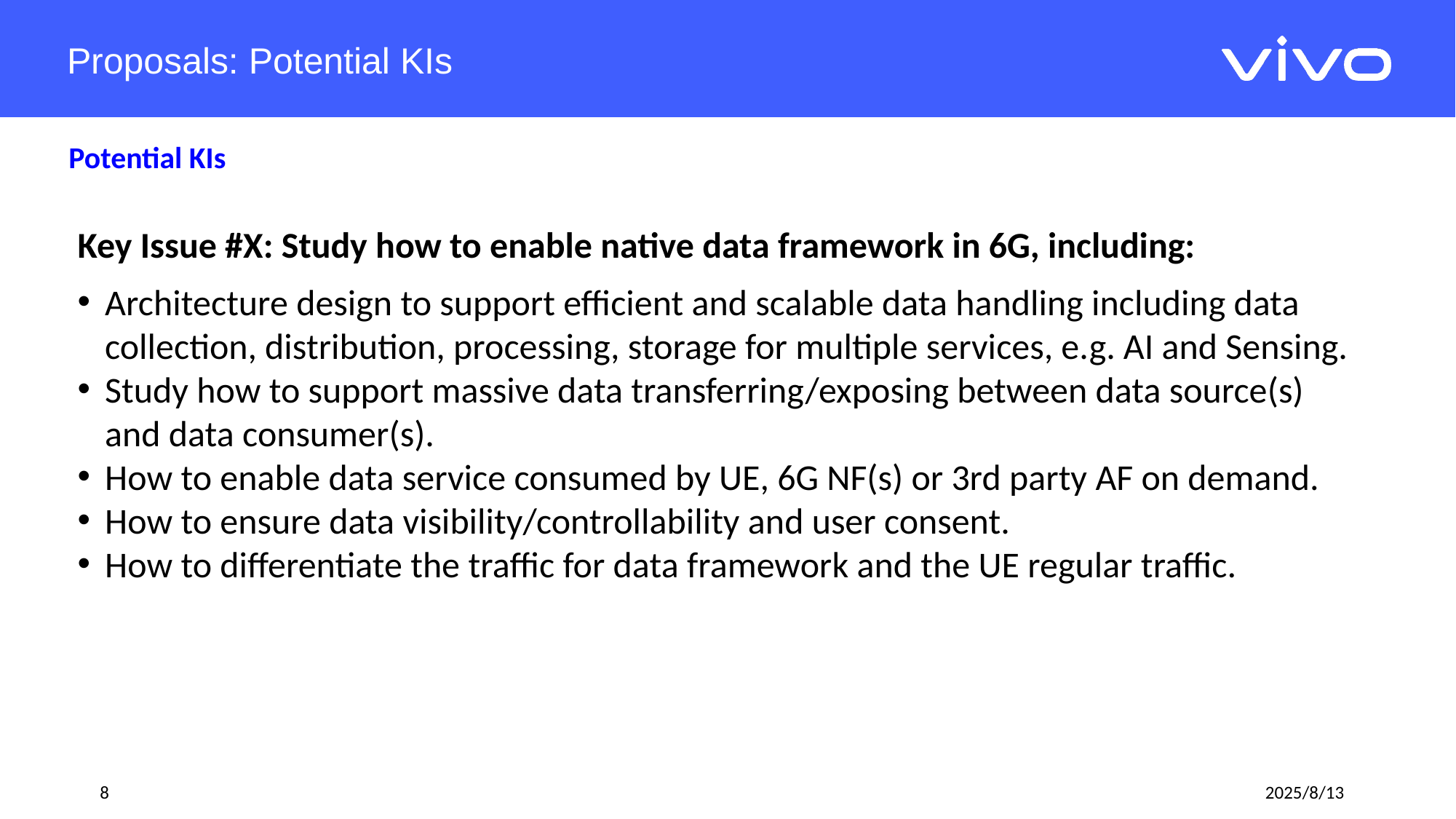

Proposals: Potential KIs
Potential KIs
Key Issue #X: Study how to enable native data framework in 6G, including:
Architecture design to support efficient and scalable data handling including data collection, distribution, processing, storage for multiple services, e.g. AI and Sensing.
Study how to support massive data transferring/exposing between data source(s) and data consumer(s).
How to enable data service consumed by UE, 6G NF(s) or 3rd party AF on demand.
How to ensure data visibility/controllability and user consent.
How to differentiate the traffic for data framework and the UE regular traffic.